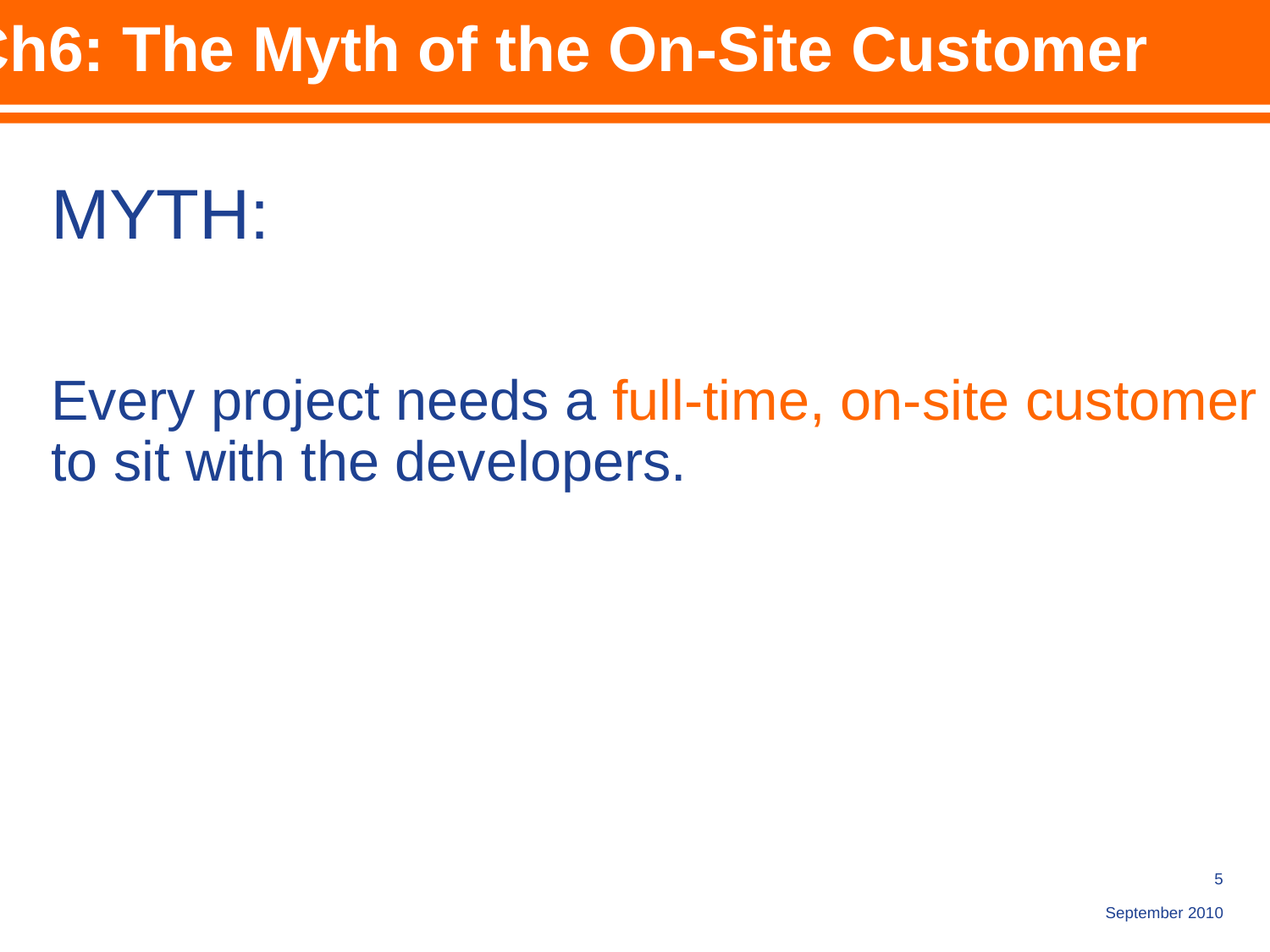

Ch6: The Myth of the On-Site Customer

MYTH:

Every project needs a full-time, on-site customer to sit with the developers.